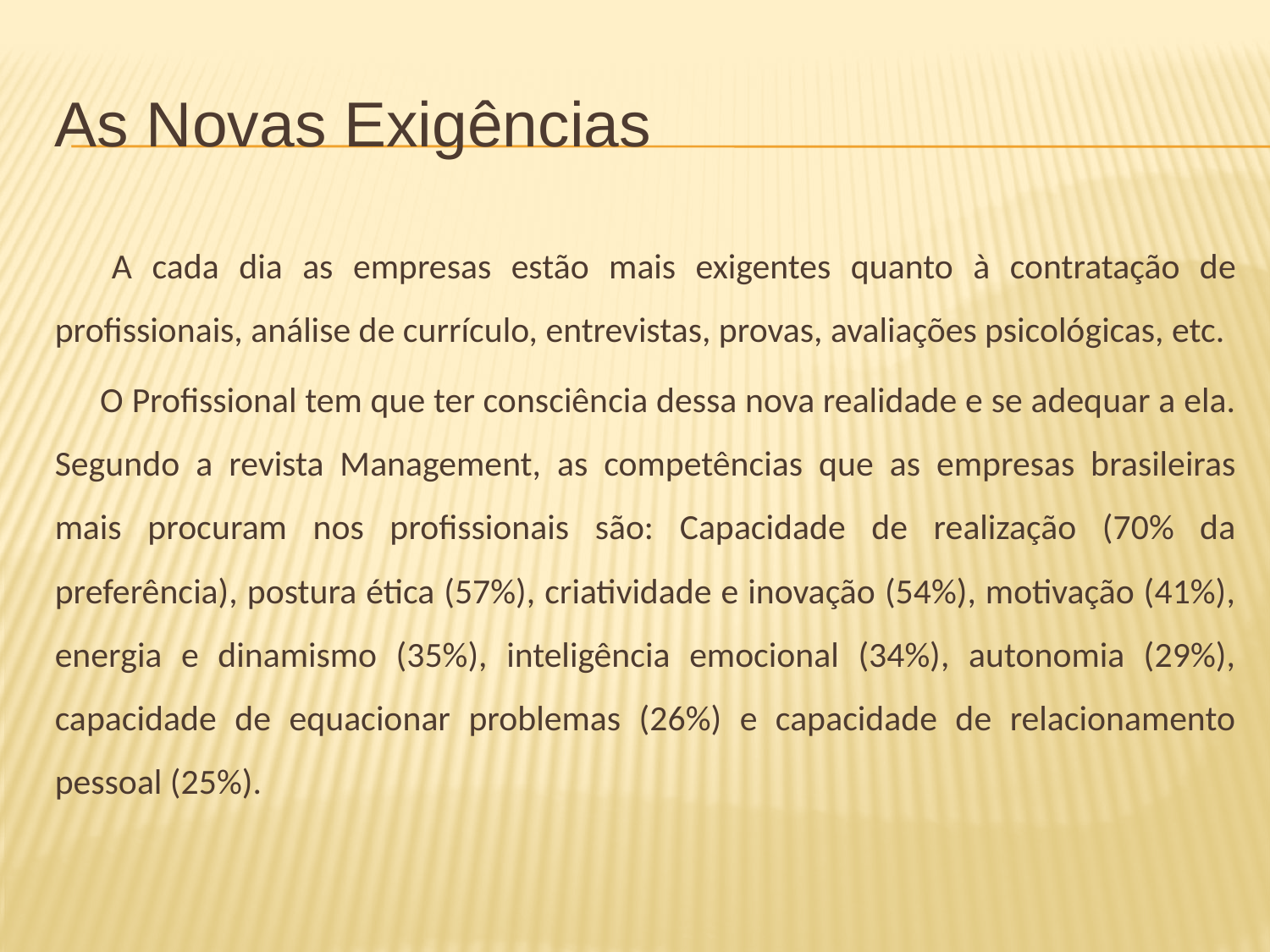

# As Novas Exigências
 A cada dia as empresas estão mais exigentes quanto à contratação de profissionais, análise de currículo, entrevistas, provas, avaliações psicológicas, etc.
 O Profissional tem que ter consciência dessa nova realidade e se adequar a ela. Segundo a revista Management, as competências que as empresas brasileiras mais procuram nos profissionais são: Capacidade de realização (70% da preferência), postura ética (57%), criatividade e inovação (54%), motivação (41%), energia e dinamismo (35%), inteligência emocional (34%), autonomia (29%), capacidade de equacionar problemas (26%) e capacidade de relacionamento pessoal (25%).